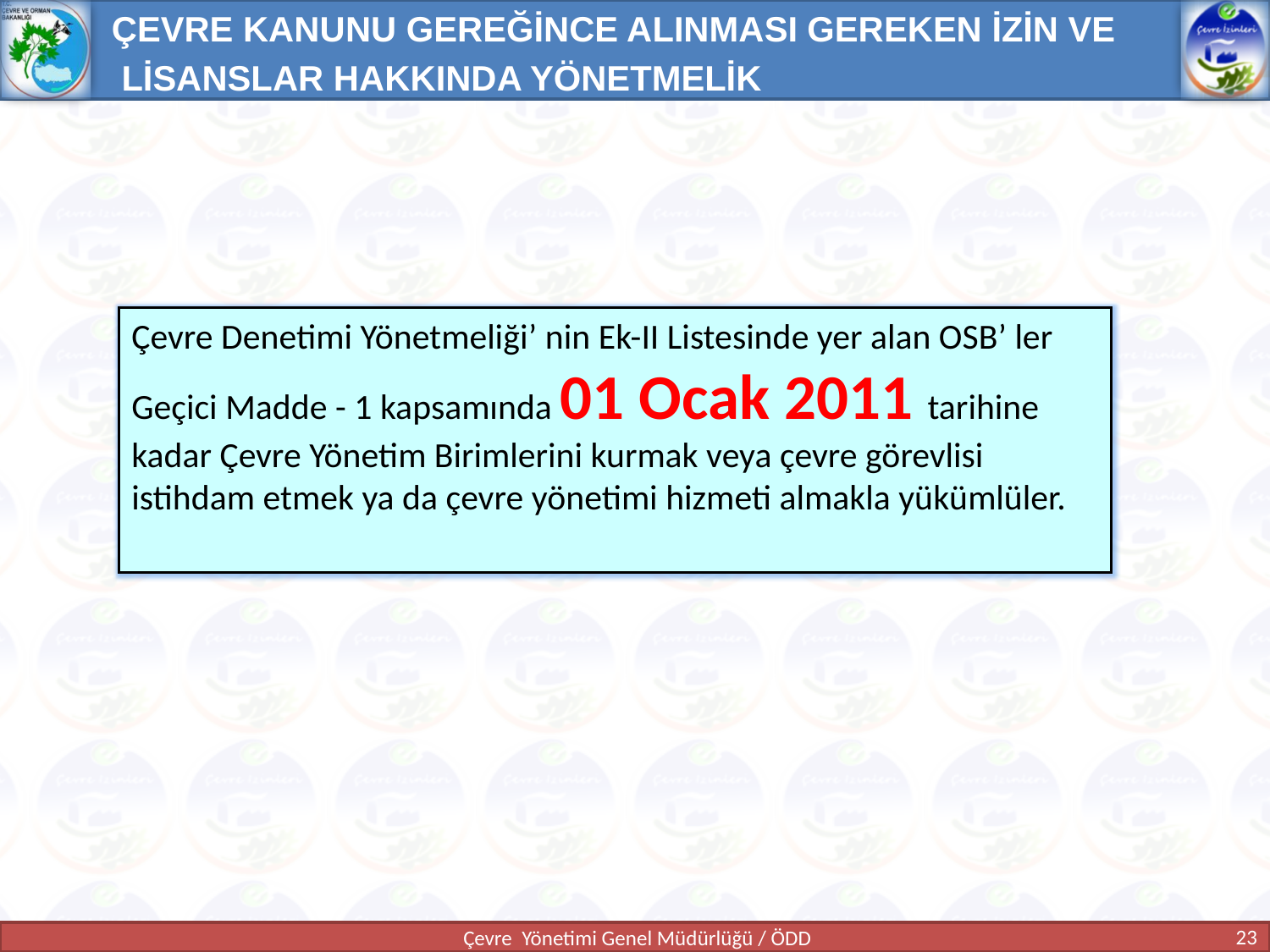

ÇEVRE KANUNU GEREĞİNCE ALINMASI GEREKEN İZİN VE
 LİSANSLAR HAKKINDA YÖNETMELİK
Çevre Denetimi Yönetmeliği’ nin Ek-II Listesinde yer alan OSB’ ler Geçici Madde - 1 kapsamında 01 Ocak 2011 tarihine kadar Çevre Yönetim Birimlerini kurmak veya çevre görevlisi istihdam etmek ya da çevre yönetimi hizmeti almakla yükümlüler.

23
Çevre  Yönetimi Genel Müdürlüğü / ÖDD